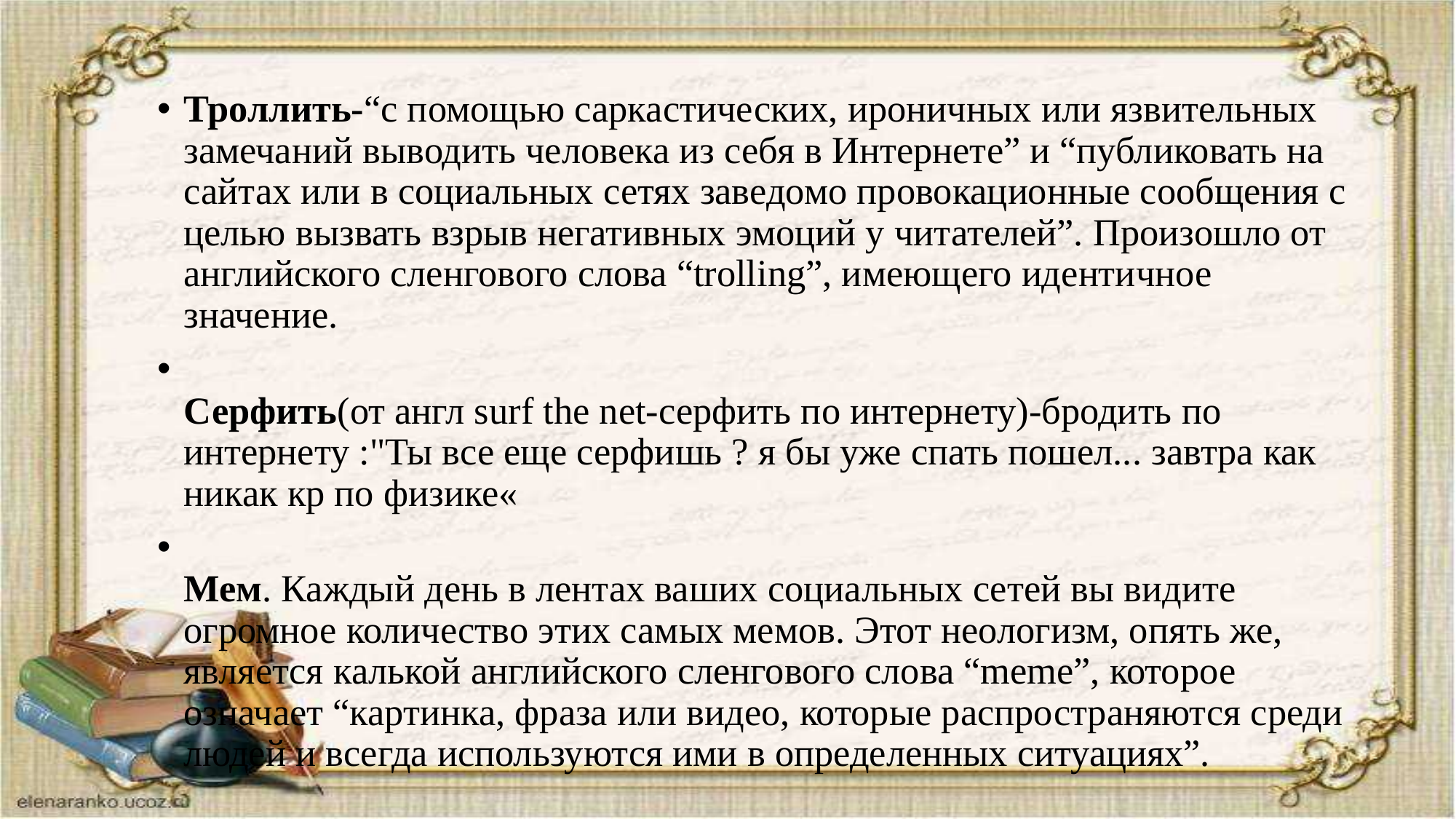

Троллить-“с помощью саркастических, ироничных или язвительных замечаний выводить человека из себя в Интернете” и “публиковать на сайтах или в социальных сетях заведомо провокационные сообщения с целью вызвать взрыв негативных эмоций у читателей”. Произошло от английского сленгового слова “trolling”, имеющего идентичное значение.
Серфить(от англ surf the net-серфить по интернету)-бродить по интернету :"Ты все еще серфишь ? я бы уже спать пошел... завтра как никак кр по физике«
Мем. Каждый день в лентах ваших социальных сетей вы видите огромное количество этих самых мемов. Этот неологизм, опять же, является калькой английского сленгового слова “meme”, которое означает “картинка, фраза или видео, которые распространяются среди людей и всегда используются ими в определенных ситуациях”.